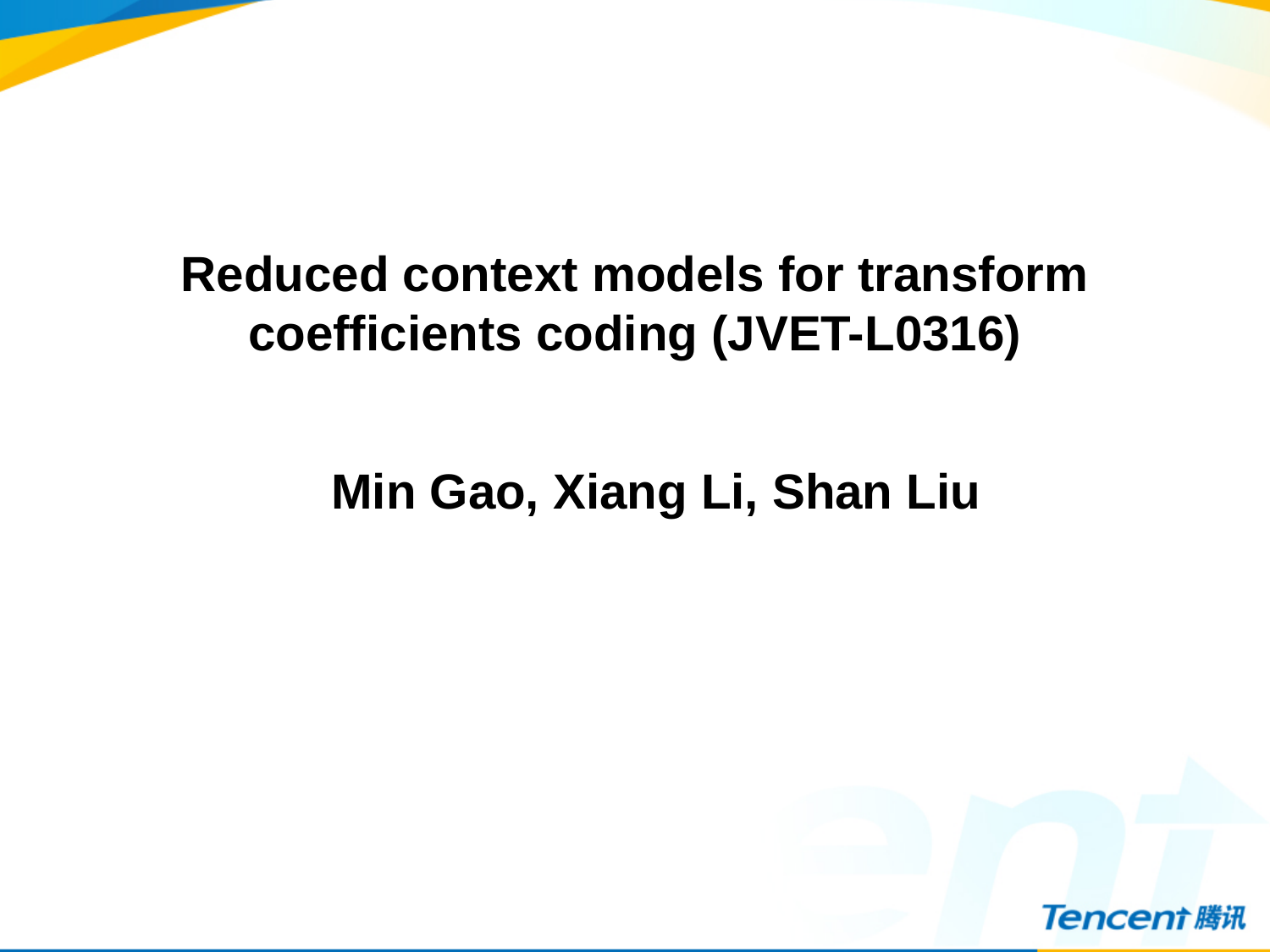

Reduced context models for transform coefficients coding (JVET-L0316)
Min Gao, Xiang Li, Shan Liu